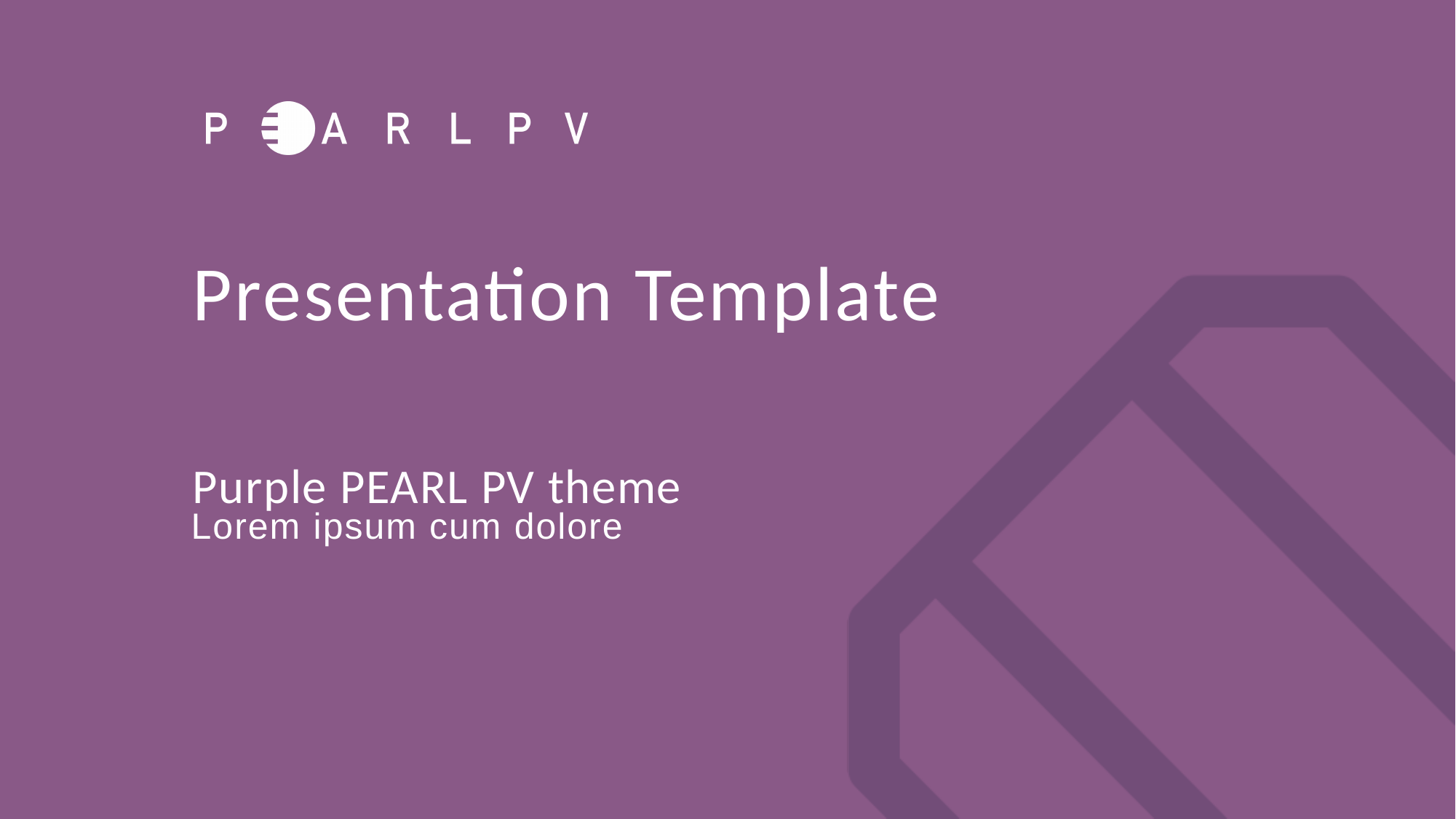

# Presentation Template
Purple PEARL PV theme
Lorem ipsum cum dolore